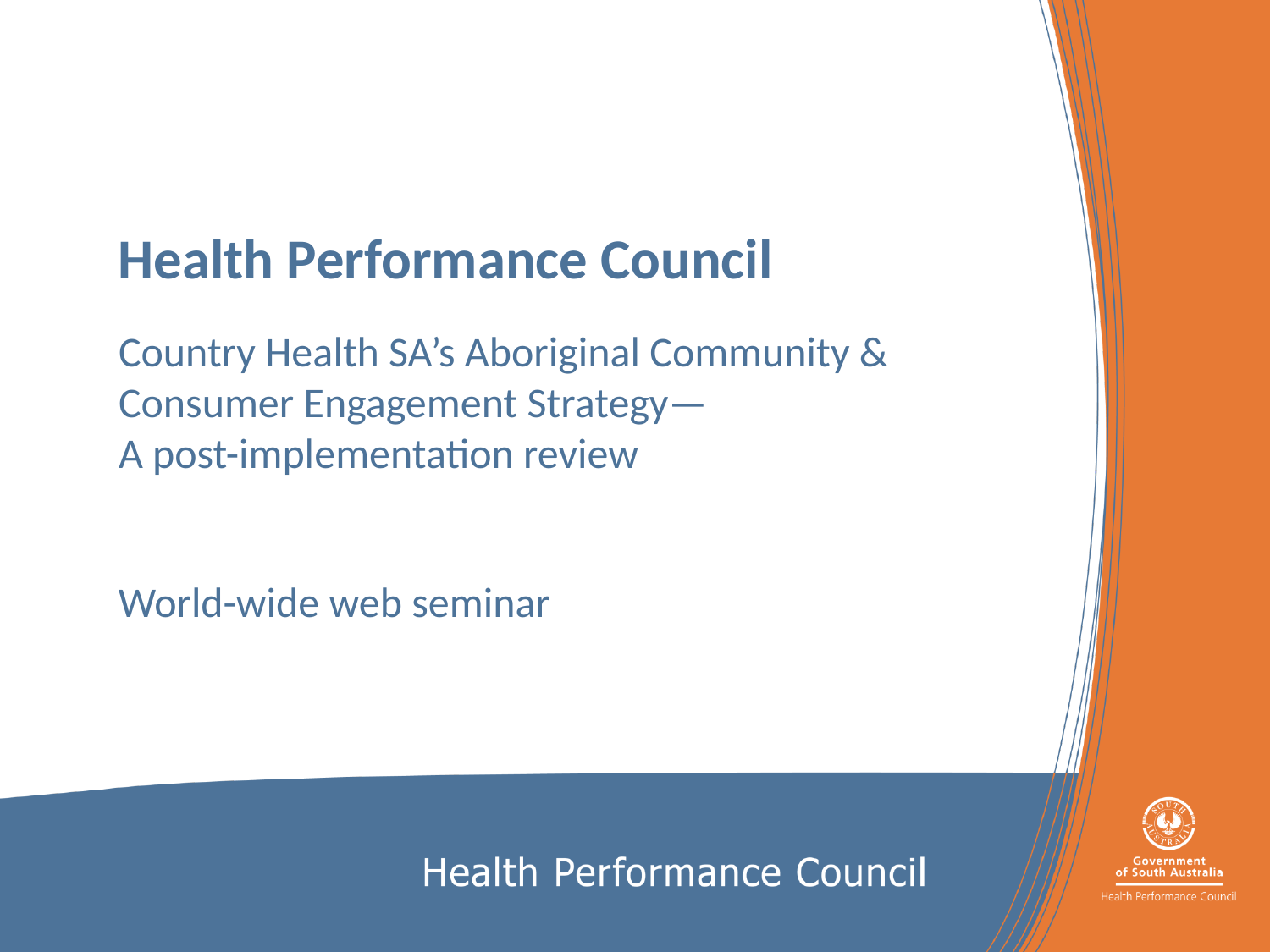

Health Performance Council
Country Health SA’s Aboriginal Community & Consumer Engagement Strategy—
A post-implementation review
World-wide web seminar